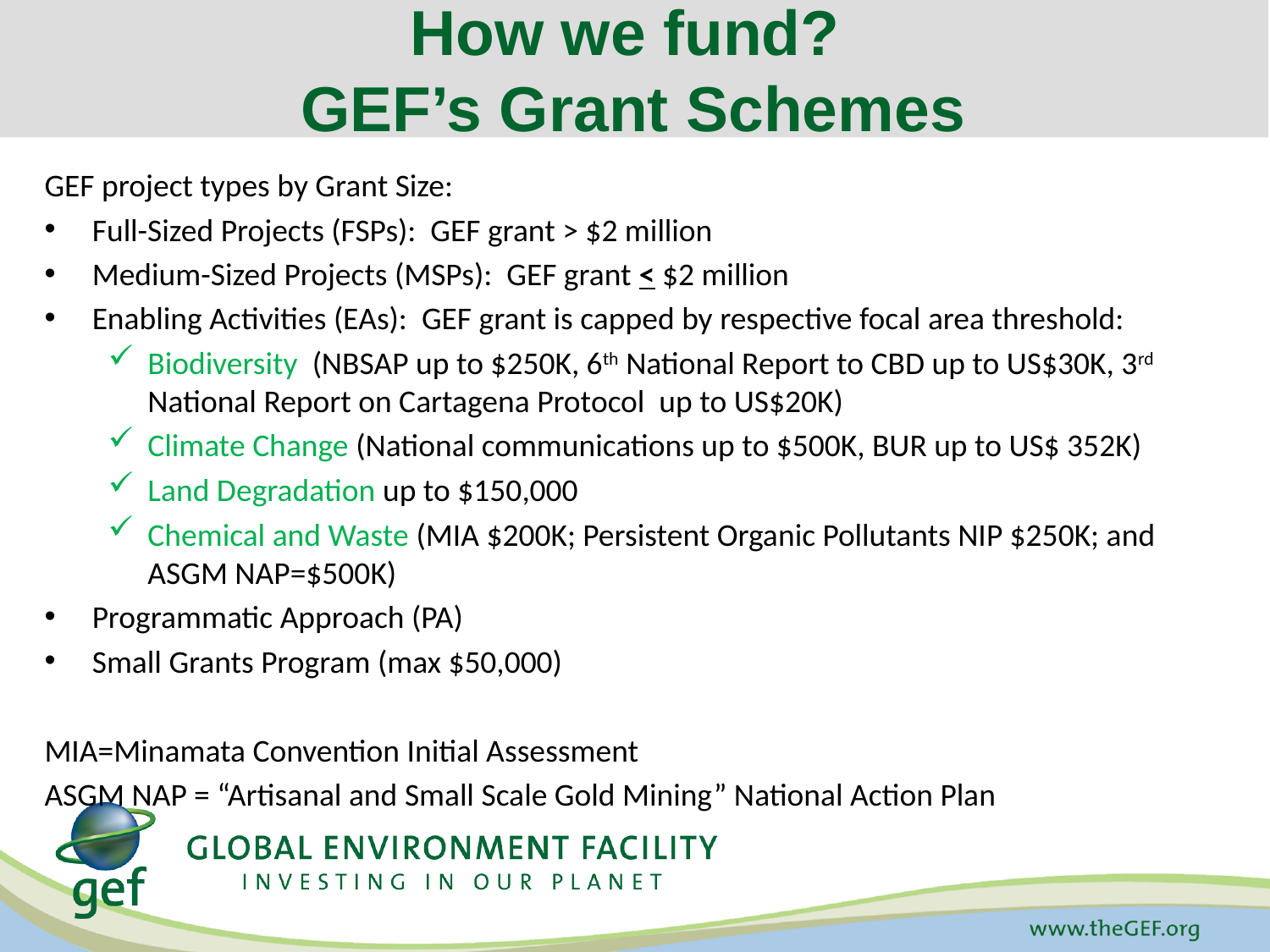

How we fund?
GEF’s Grant Schemes
GEF project types by Grant Size:
Full-Sized Projects (FSPs):  GEF grant > $2 million
Medium-Sized Projects (MSPs):  GEF grant < $2 million
Enabling Activities (EAs):  GEF grant is capped by respective focal area threshold:
Biodiversity  (NBSAP up to $250K, 6th National Report to CBD up to US$30K, 3rd National Report on Cartagena Protocol  up to US$20K)
Climate Change (National communications up to $500K, BUR up to US$ 352K)
Land Degradation up to $150,000
Chemical and Waste (MIA $200K; Persistent Organic Pollutants NIP $250K; and ASGM NAP=$500K)
Programmatic Approach (PA)
Small Grants Program (max $50,000)

MIA=Minamata Convention Initial Assessment
ASGM NAP = “Artisanal and Small Scale Gold Mining” National Action Plan